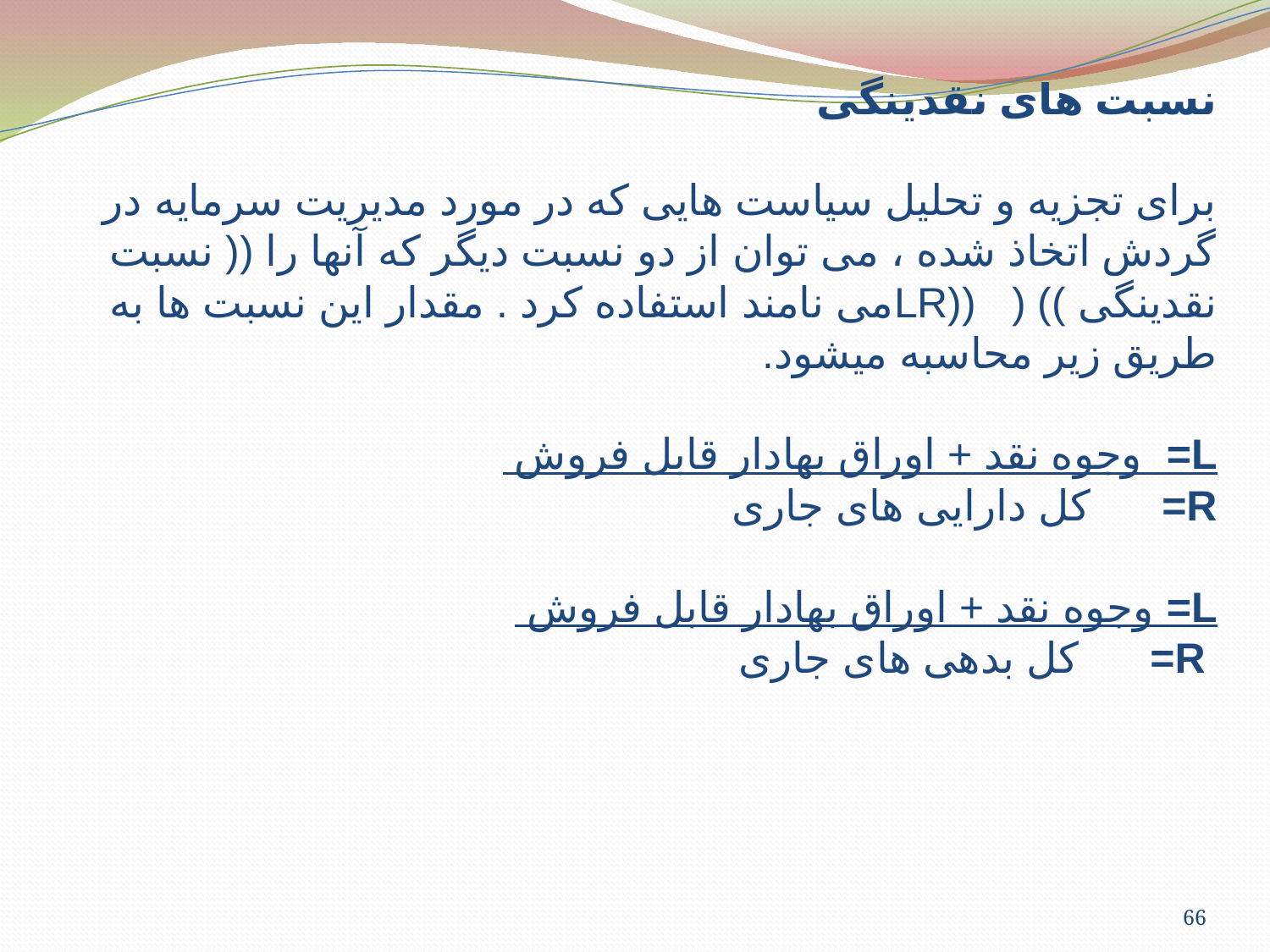

# نسبت های نقدینگی   برای تجزیه و تحلیل سیاست هایی که در مورد مدیریت سرمایه در گردش اتخاذ شده ، می توان از دو نسبت دیگر که آنها را (( نسبت نقدینگی )) (   ((LRمی نامند استفاده کرد . مقدار این نسبت ها به طریق زیر محاسبه میشود.   L=  وجوه نقد + اوراق بهادار قابل فروش R=      کل دارایی های جاری   L= وجوه نقد + اوراق بهادار قابل فروش R=      کل بدهی های جاری
66